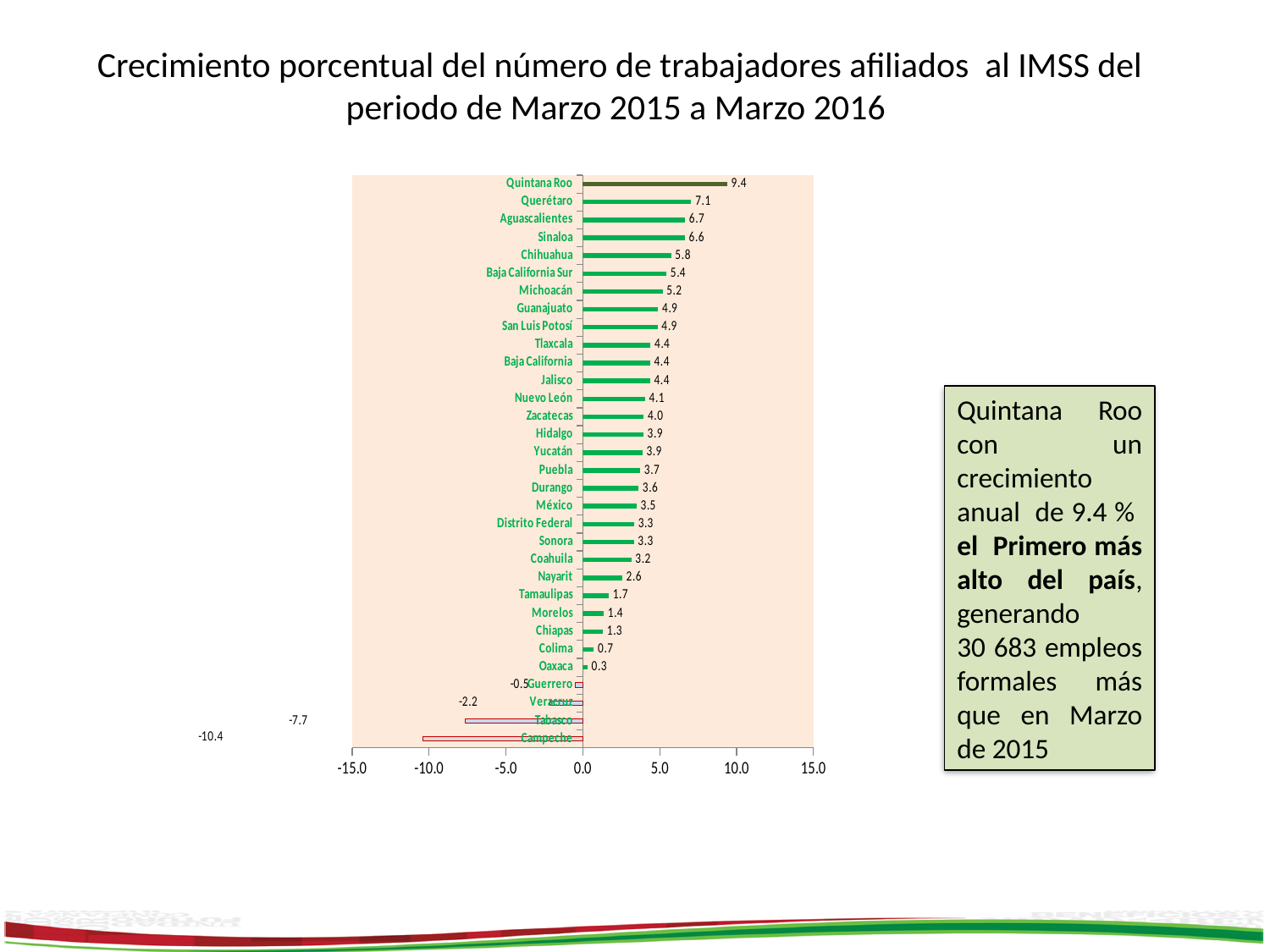

Crecimiento porcentual del número de trabajadores afiliados  al IMSS del periodo de Marzo 2015 a Marzo 2016

### Chart

| Category |  |
|---|---|
| Campeche | -10.38252479956516 |
| Tabasco | -7.655028031362917 |
| Veracruz | -2.168872022239949 |
| Guerrero | -0.4671696076289375 |
| Oaxaca | 0.2941294773042658 |
| Colima | 0.7123805105945894 |
| Chiapas | 1.3091977514238973 |
| Morelos | 1.3628807754701489 |
| Tamaulipas | 1.6805271163388962 |
| Nayarit | 2.55304239498579 |
| Coahuila | 3.15094542923623 |
| Sonora | 3.311228098317863 |
| Distrito Federal | 3.3358415257467144 |
| México | 3.50231006345282 |
| Durango | 3.6251517842579344 |
| Puebla | 3.7334260467784937 |
| Yucatán | 3.8715139936482723 |
| Hidalgo | 3.9327150192872384 |
| Zacatecas | 3.9538983731421 |
| Nuevo León | 4.054027890220351 |
| Jalisco | 4.368743243288471 |
| Baja California | 4.370597140454164 |
| Tlaxcala | 4.402415959978036 |
| San Luis Potosí | 4.863145150563407 |
| Guanajuato | 4.896795017968044 |
| Michoacán | 5.187920921138387 |
| Baja California Sur | 5.440785731258596 |
| Chihuahua | 5.751409983369262 |
| Sinaloa | 6.627189983628049 |
| Aguascalientes | 6.653604717519497 |
| Querétaro | 7.051242712488493 |
| Quintana Roo | 9.38602206784317 |
Quintana Roo con un crecimiento anual  de 9.4 %  el  Primero más alto del país, generando
30 683 empleos formales más que en Marzo de 2015